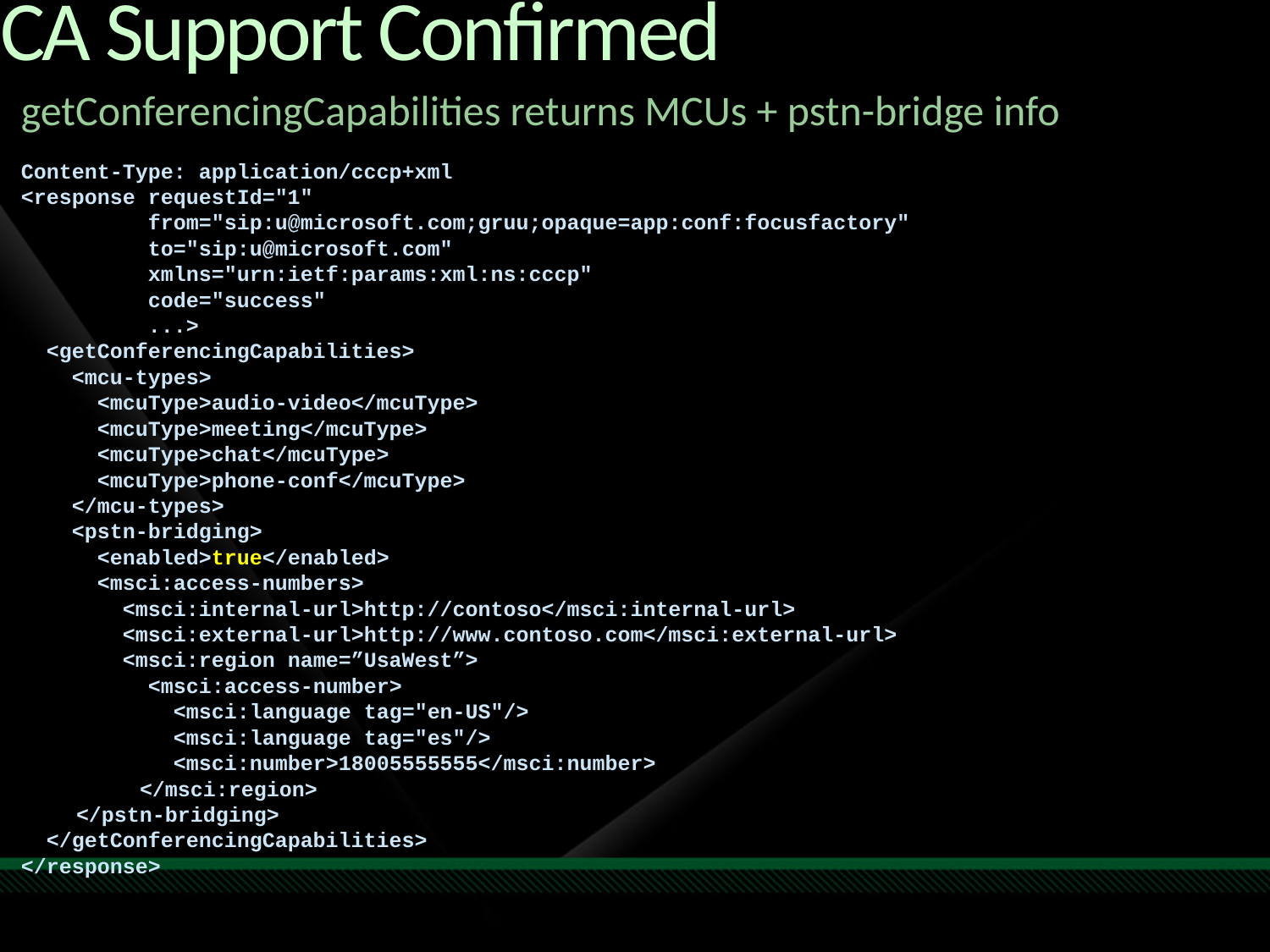

CA Support Confirmed
getConferencingCapabilities returns MCUs + pstn-bridge info

Content-Type: application/cccp+xml
<response requestId="1"
          from="sip:u@microsoft.com;gruu;opaque=app:conf:focusfactory"
          to="sip:u@microsoft.com"
          xmlns="urn:ietf:params:xml:ns:cccp"
          code="success"
          ...>
  <getConferencingCapabilities>
    <mcu-types>
      <mcuType>audio-video</mcuType>
      <mcuType>meeting</mcuType>
      <mcuType>chat</mcuType>
      <mcuType>phone-conf</mcuType>
    </mcu-types>
    <pstn-bridging>
      <enabled>true</enabled>
      <msci:access-numbers>
        <msci:internal-url>http://contoso</msci:internal-url>
        <msci:external-url>http://www.contoso.com</msci:external-url>
        <msci:region name=”UsaWest”>
          <msci:access-number>
            <msci:language tag="en-US"/>
            <msci:language tag="es"/>
            <msci:number>18005555555</msci:number>
	     </msci:region>
	</pstn-bridging>
  </getConferencingCapabilities>
</response>